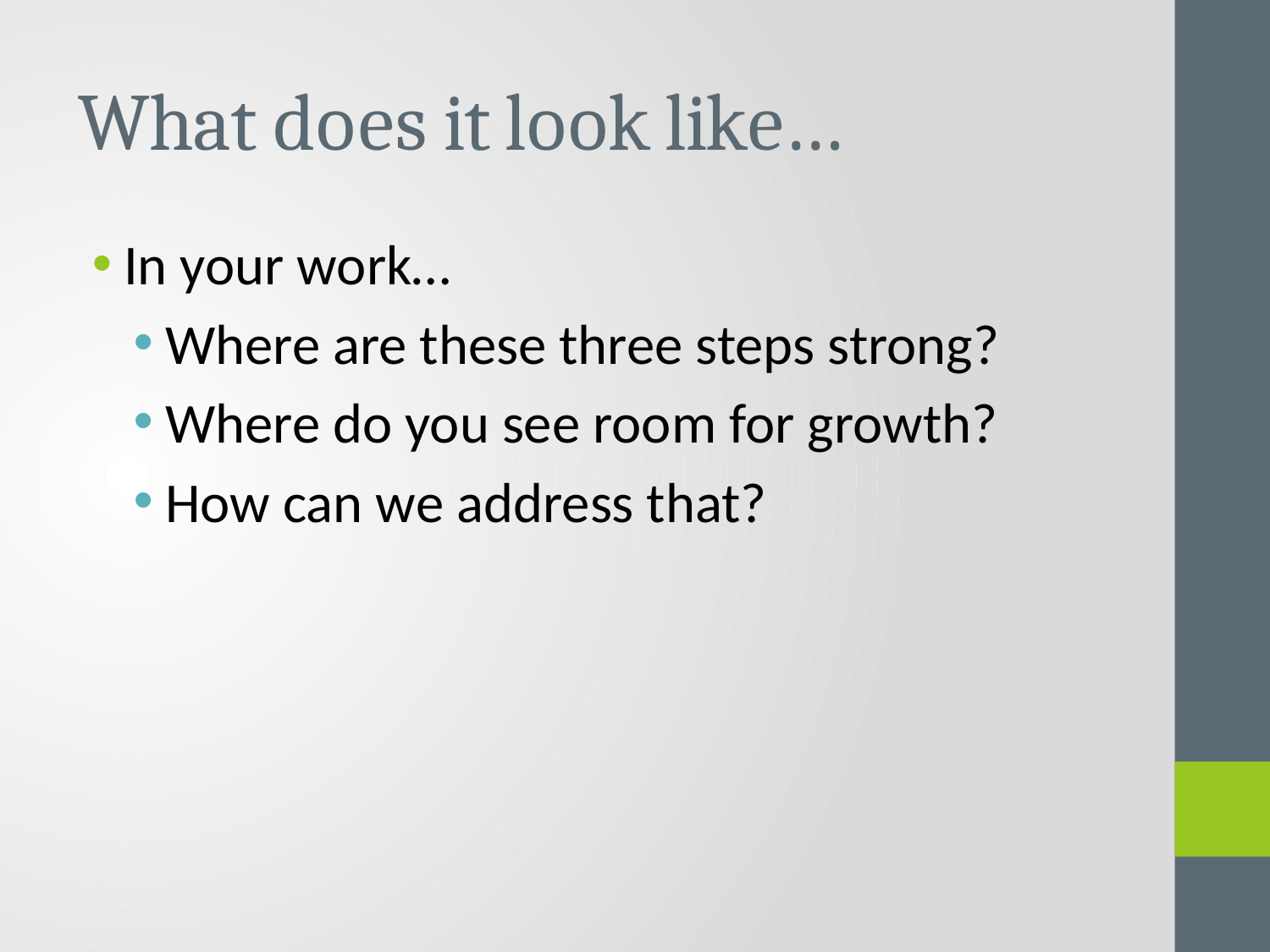

# What does it look like…
In your work…
Where are these three steps strong?
Where do you see room for growth?
How can we address that?